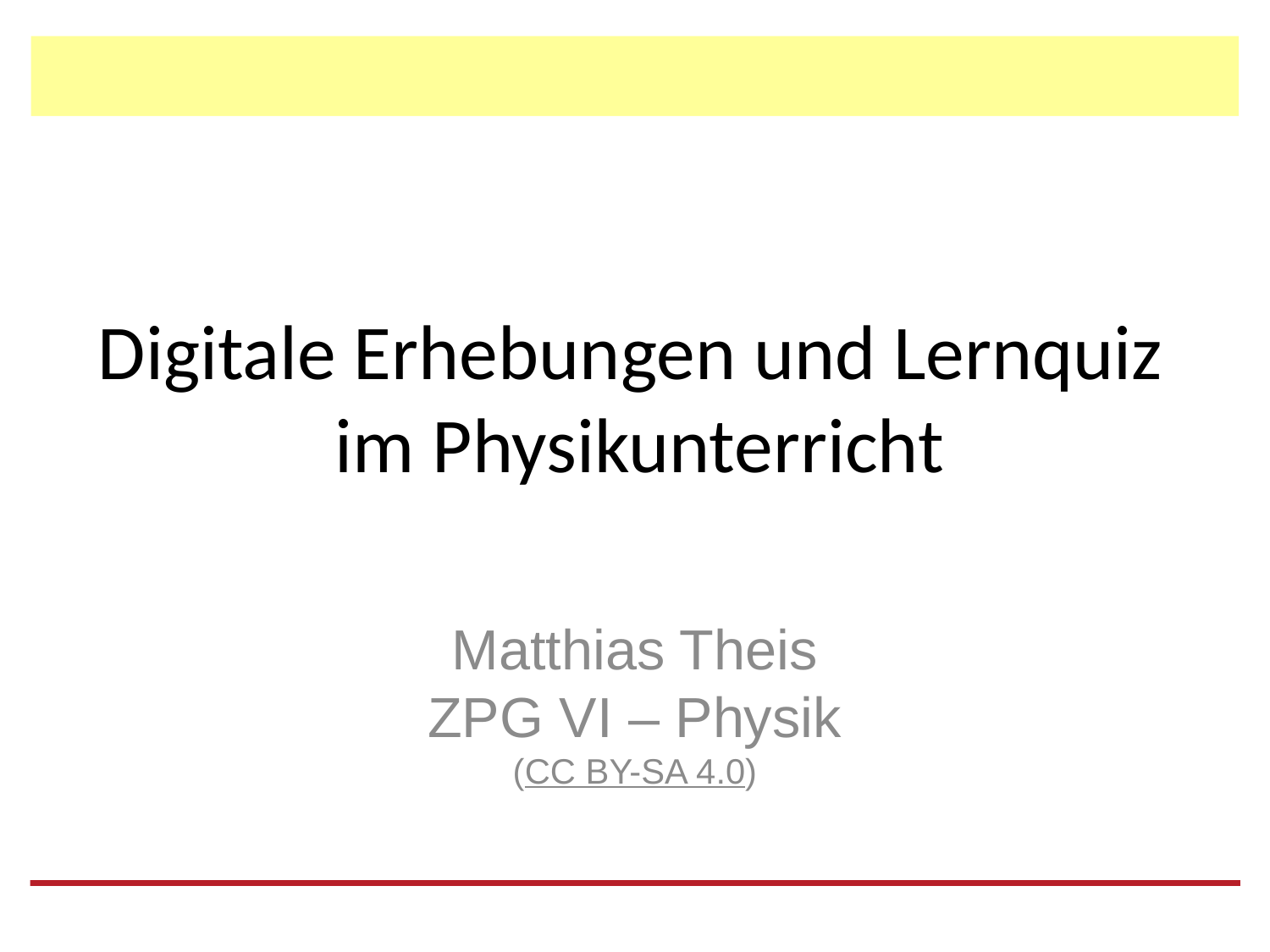

# Digitale Erhebungen und Lernquiz im Physikunterricht

Matthias Theis
ZPG VI – Physik
(CC BY-SA 4.0)